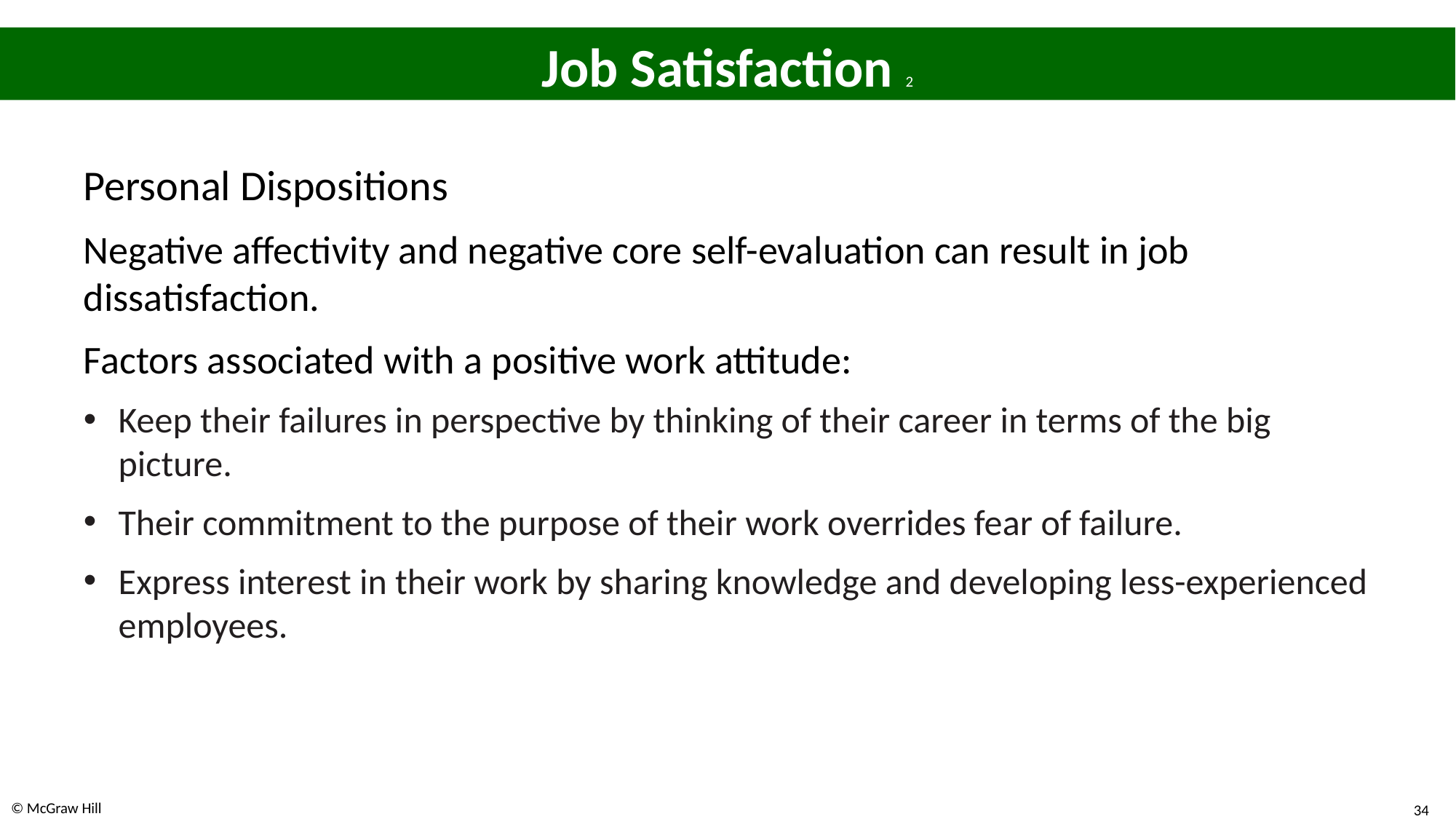

# Job Satisfaction 2
Personal Dispositions
Negative affectivity and negative core self-evaluation can result in job dissatisfaction.
Factors associated with a positive work attitude:
Keep their failures in perspective by thinking of their career in terms of the big picture.
Their commitment to the purpose of their work overrides fear of failure.
Express interest in their work by sharing knowledge and developing less-experienced employees.